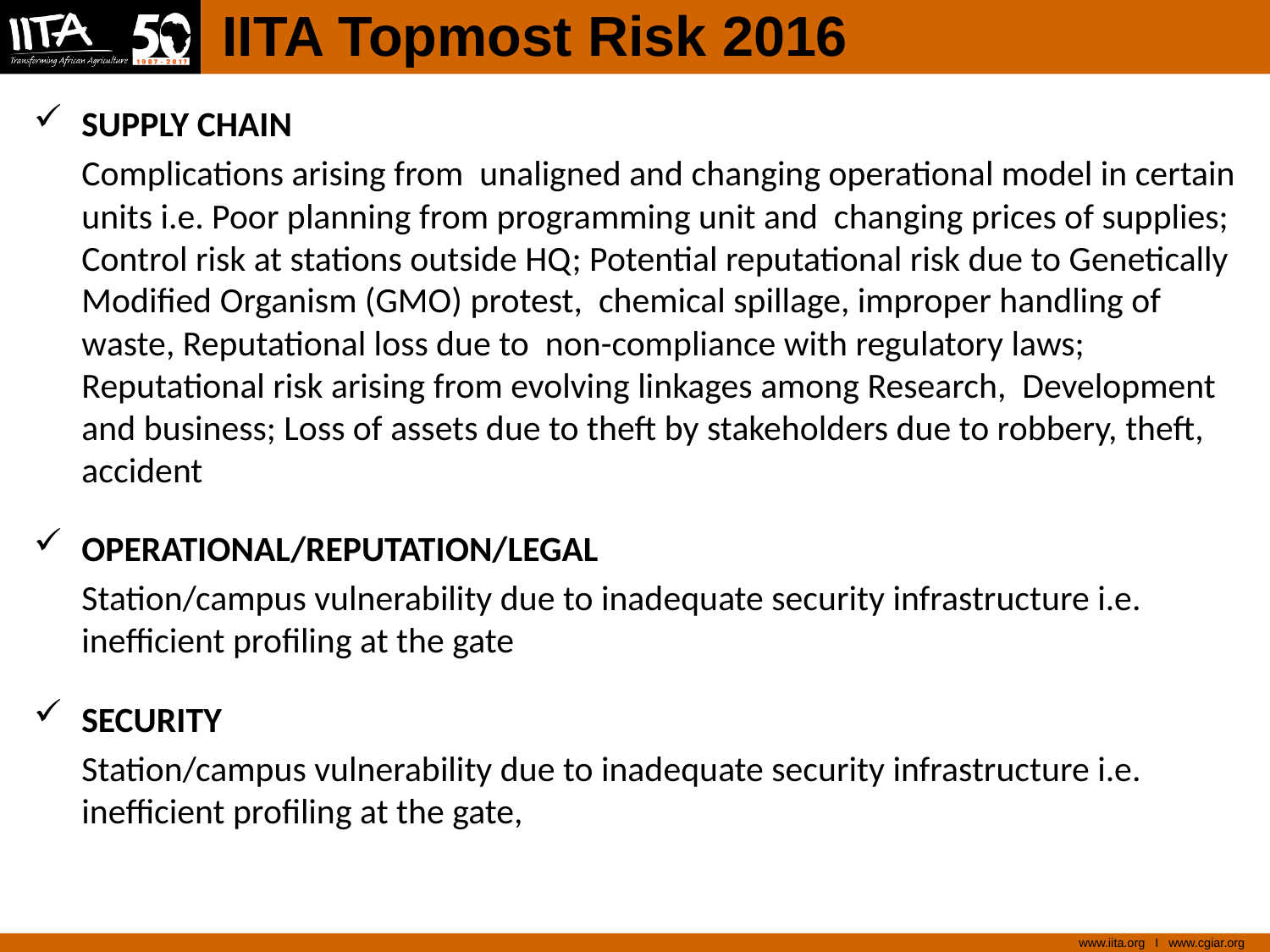

# IITA Topmost Risk 2016
SUPPLY CHAIN
Complications arising from  unaligned and changing operational model in certain units i.e. Poor planning from programming unit and  changing prices of supplies; Control risk at stations outside HQ; Potential reputational risk due to Genetically Modified Organism (GMO) protest,  chemical spillage, improper handling of waste, Reputational loss due to  non-compliance with regulatory laws; Reputational risk arising from evolving linkages among Research,  Development and business; Loss of assets due to theft by stakeholders due to robbery, theft, accident

OPERATIONAL/REPUTATION/LEGAL
Station/campus vulnerability due to inadequate security infrastructure i.e. inefficient profiling at the gate

SECURITY
Station/campus vulnerability due to inadequate security infrastructure i.e. inefficient profiling at the gate,